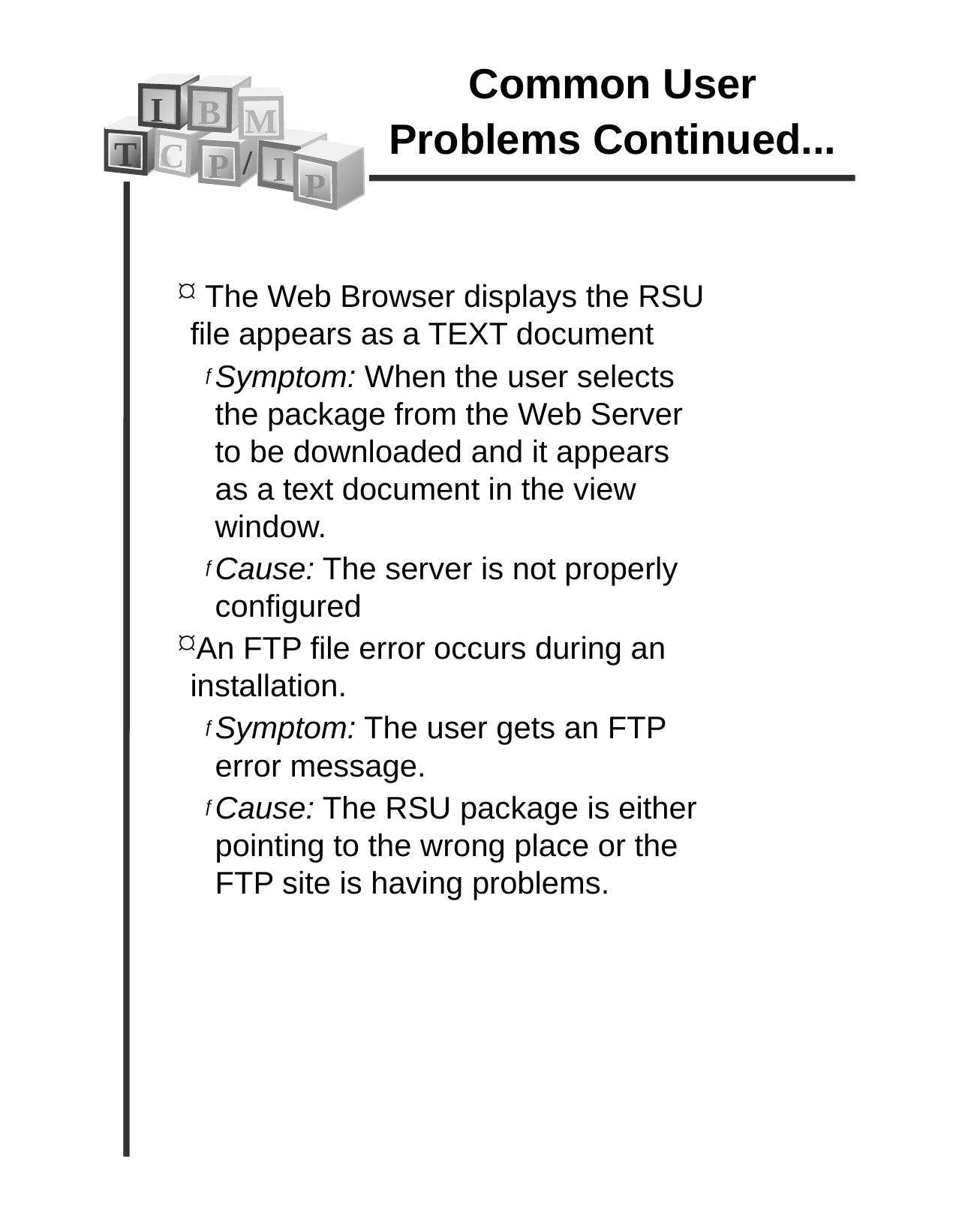

Common User Problems Continued...

I

B

M

T
C

/

P

I

P

 The Web Browser displays the RSU file appears as a TEXT document
Symptom: When the user selects the package from the Web Server to be downloaded and it appears as a text document in the view window.
Cause: The server is not properly configured
An FTP file error occurs during an installation.
Symptom: The user gets an FTP error message.
Cause: The RSU package is either pointing to the wrong place or the FTP site is having problems.